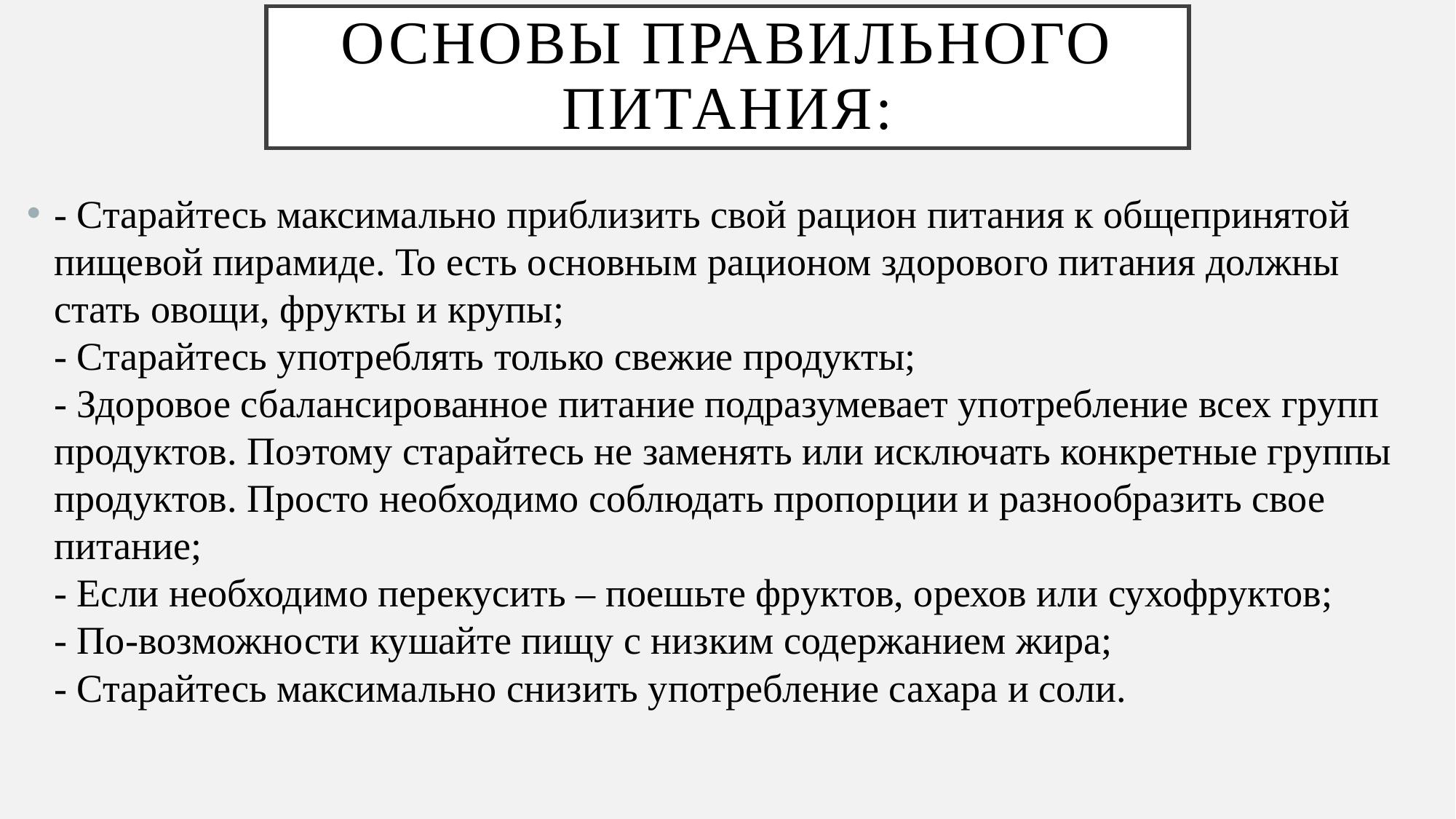

# Основы правильного питания:
- Старайтесь максимально приблизить свой рацион питания к общепринятой пищевой пирамиде. То есть основным рационом здорового питания должны стать овощи, фрукты и крупы;
- Старайтесь употреблять только свежие продукты;
- Здоровое сбалансированное питание подразумевает употребление всех групп продуктов. Поэтому старайтесь не заменять или исключать конкретные группы продуктов. Просто необходимо соблюдать пропорции и разнообразить свое питание;
- Если необходимо перекусить – поешьте фруктов, орехов или сухофруктов;
- По-возможности кушайте пищу с низким содержанием жира;
- Старайтесь максимально снизить употребление сахара и соли.